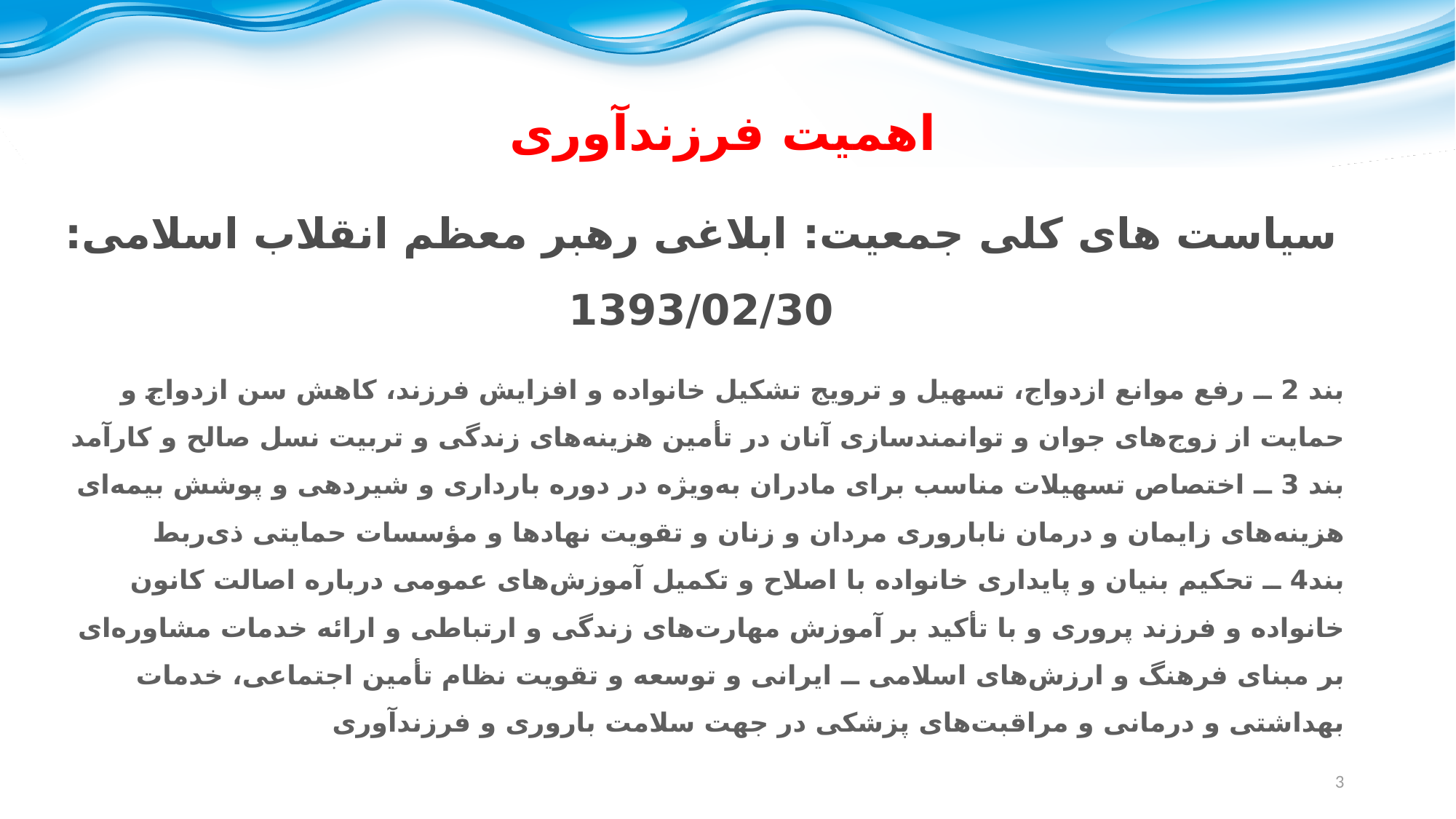

# اهمیت فرزندآوری
سیاست های کلی جمعیت: ابلاغی رهبر معظم انقلاب اسلامی: 1393/02/30
بند 2 ــ رفع موانع ازدواج، تسهیل و ترویج تشکیل خانواده و افزایش فرزند، کاهش سن ازدواج و حمایت از زوج‌های جوان و توانمندسازی آنان در تأمین هزینه‌های زندگی و تربیت نسل صالح و کارآمد
بند 3 ــ اختصاص تسهیلات مناسب برای مادران به‌ویژه در دوره بارداری و شیردهی و پوشش بیمه‌ای هزینه‌های زایمان و درمان ناباروری مردان و زنان و تقویت نهادها و مؤسسات حمایتی ذی‌ربط
بند4 ــ تحکیم بنیان و پایداری خانواده با اصلاح و تکمیل آموزش‌های عمومی درباره اصالت کانون خانواده و فرزند پروری و با تأکید بر آموزش‌ مهارت‌های زندگی و ارتباطی و ارائه خدمات مشاوره‌ای بر مبنای فرهنگ و ارزش‌های اسلامی ــ ایرانی و توسعه و تقویت نظام تأمین اجتماعی، خدمات بهداشتی و درمانی و مراقبت‌های پزشکی در جهت سلامت باروری و فرزندآوری
3